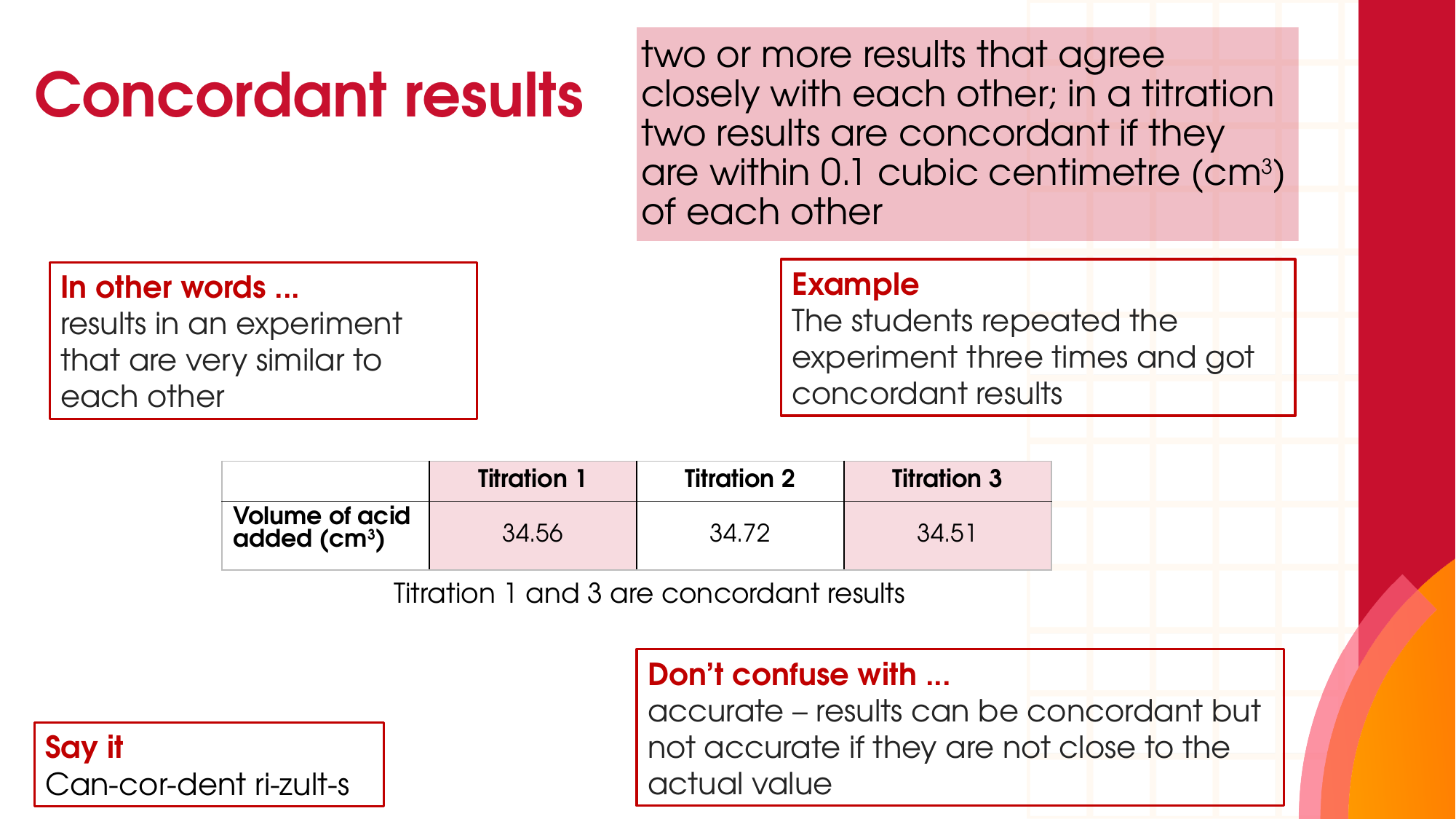

two or more results that agree closely with each other; in a titration two results are concordant if they are within 0.1 cubic centimetre (cm3) of each other
# Concordant results
Example
The students repeated the experiment three times and got concordant results
In other words ...
results in an experiment that are very similar to each other
|  | Titration 1 | Titration 2 | Titration 3 |
| --- | --- | --- | --- |
| Volume of acid added (cm3) | 34.56 | 34.72 | 34.51 |
Titration 1 and 3 are concordant results
Don’t confuse with ...
accurate – results can be concordant but not accurate if they are not close to the actual value
Say it
Can-cor-dent ri-zult-s